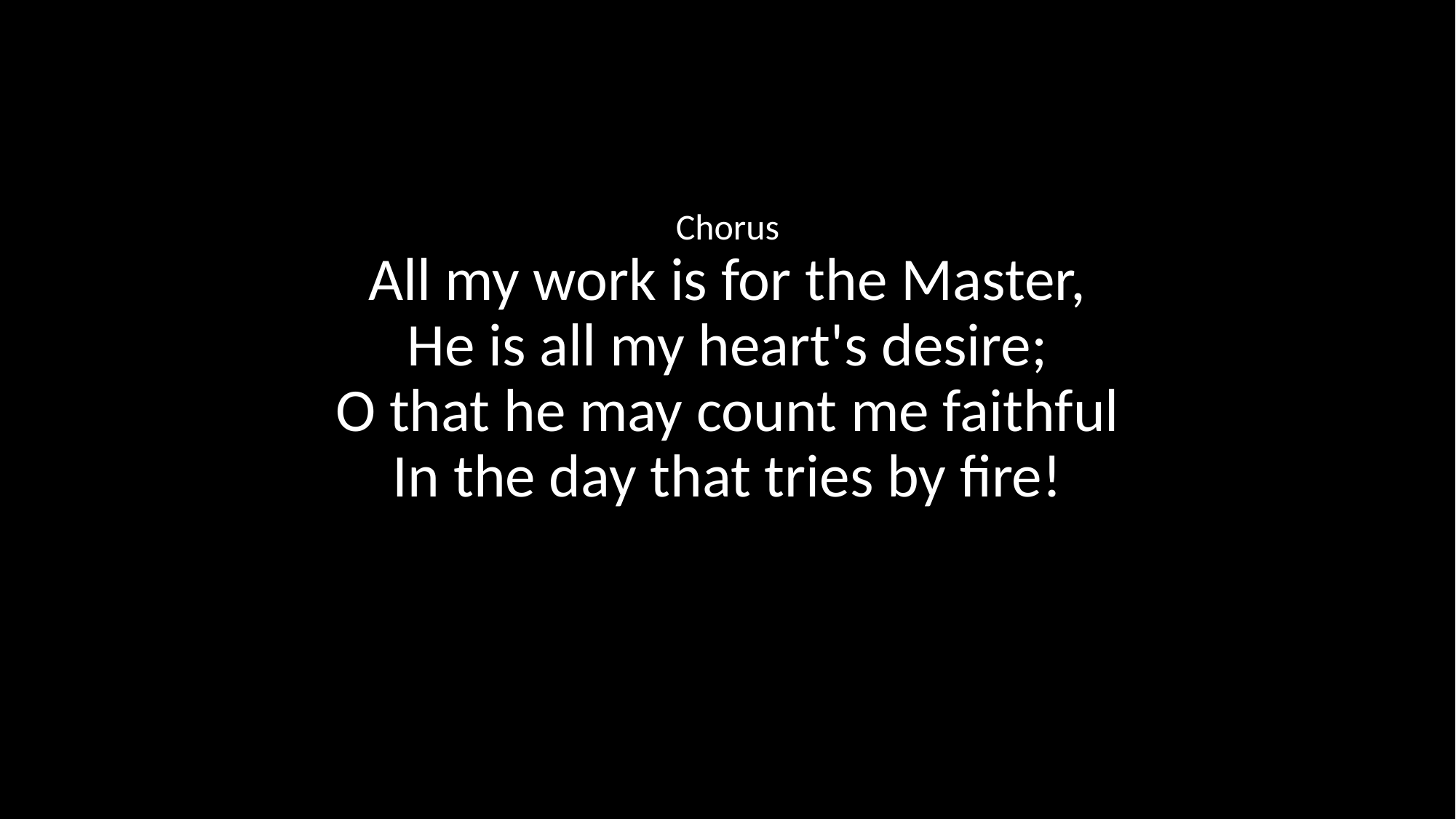

Chorus
All my work is for the Master,
He is all my heart's desire;
O that he may count me faithful
In the day that tries by fire!